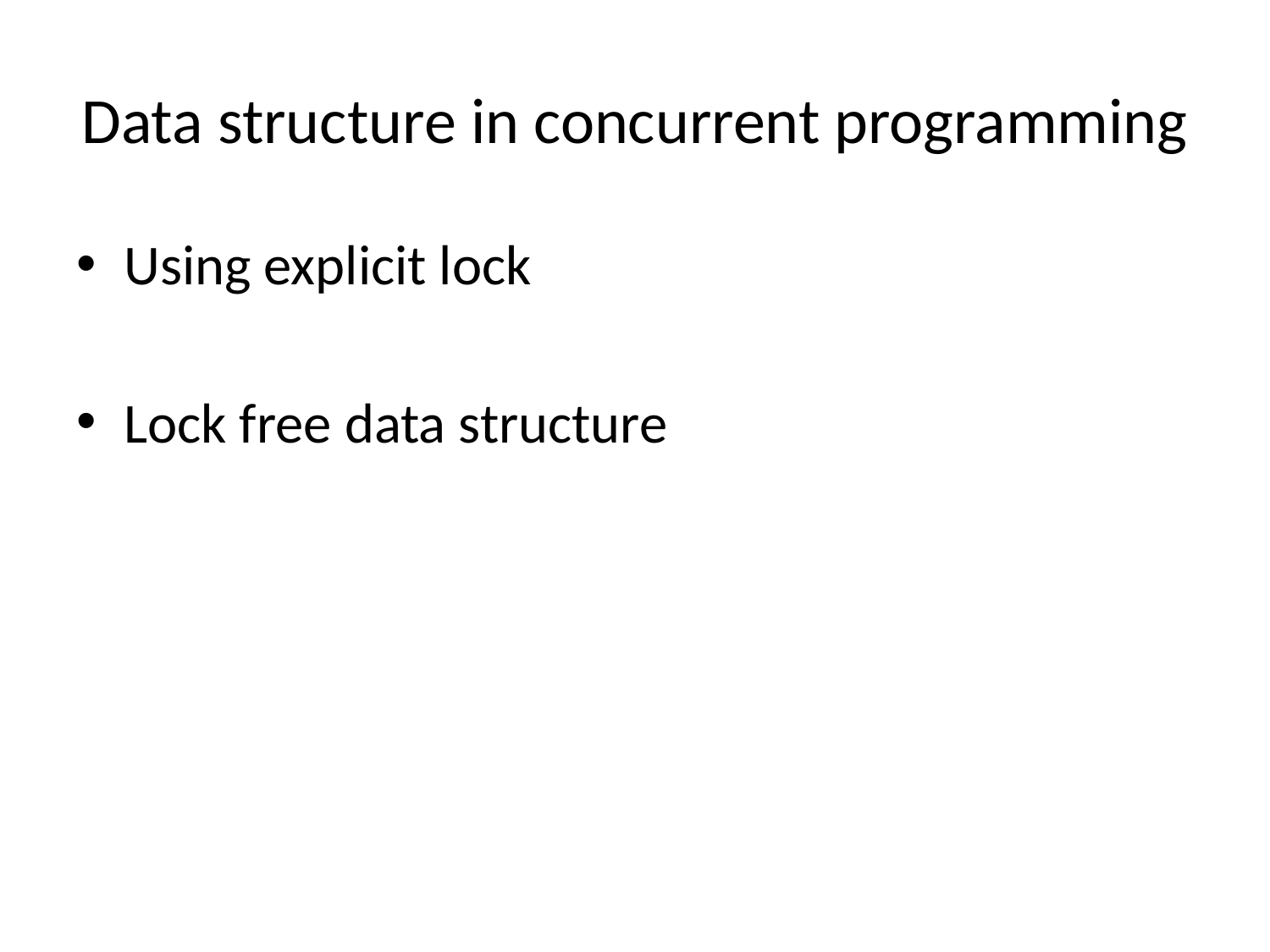

# Data structure in concurrent programming
Using explicit lock

Lock free data structure